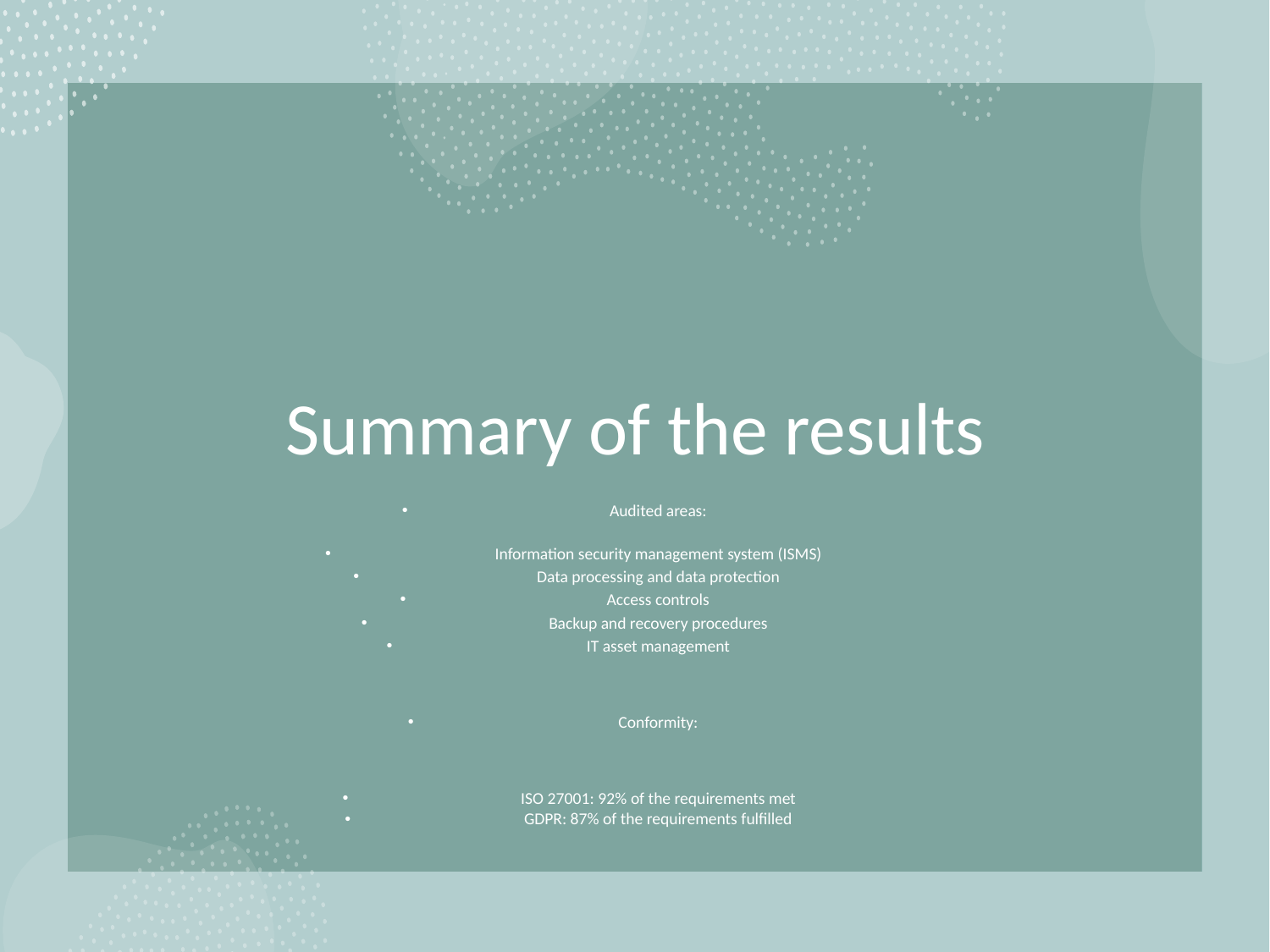

# Summary of the results
Audited areas:
Information security management system (ISMS)
Data processing and data protection
Access controls
Backup and recovery procedures
IT asset management

Conformity:

ISO 27001: 92% of the requirements met
GDPR: 87% of the requirements fulfilled